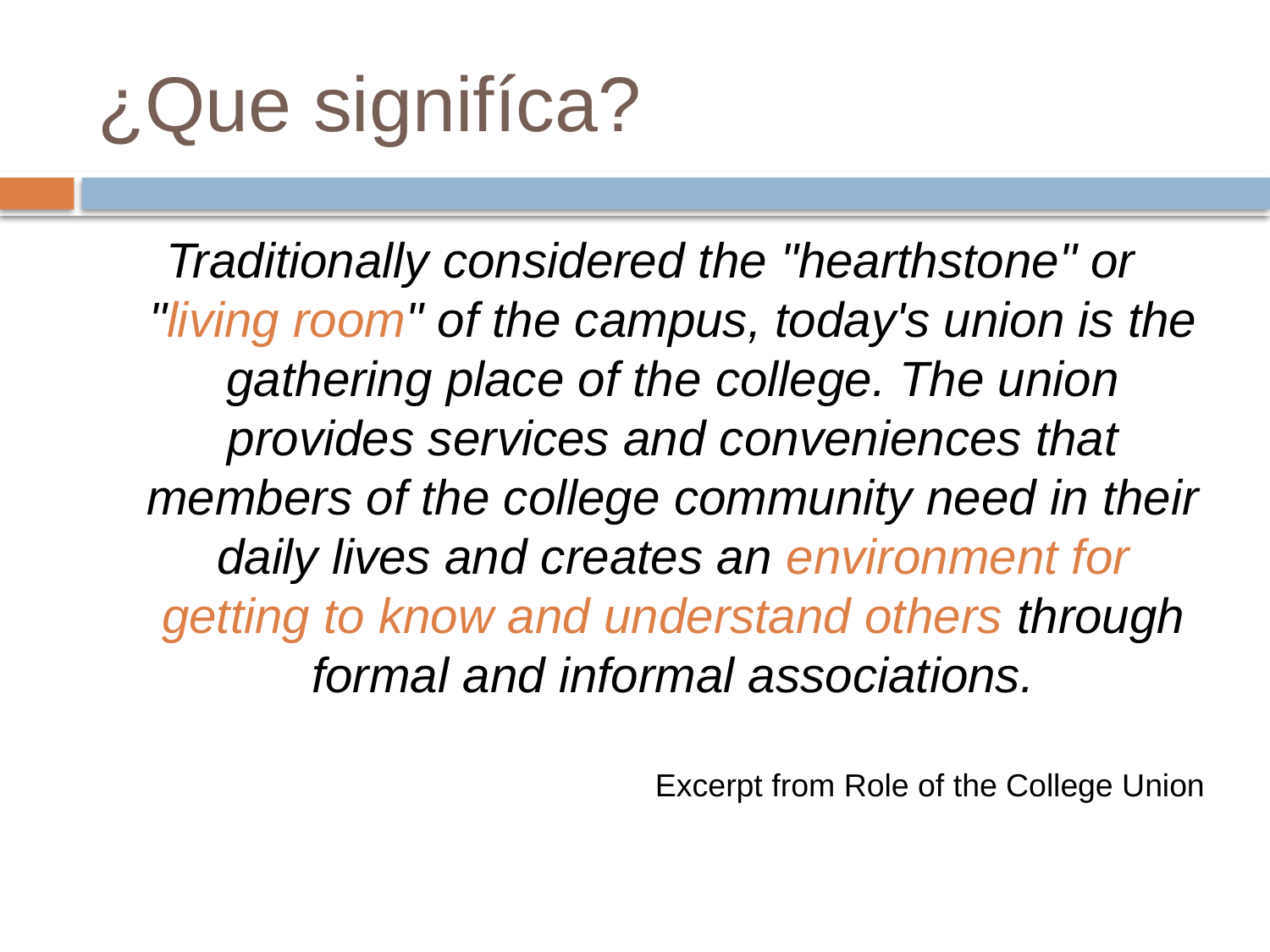

# ¿Que signifíca?
Traditionally considered the "hearthstone" or "living room" of the campus, today's union is the gathering place of the college. The union provides services and conveniences that members of the college community need in their daily lives and creates an environment for getting to know and understand others through formal and informal associations.

Excerpt from Role of the College Union